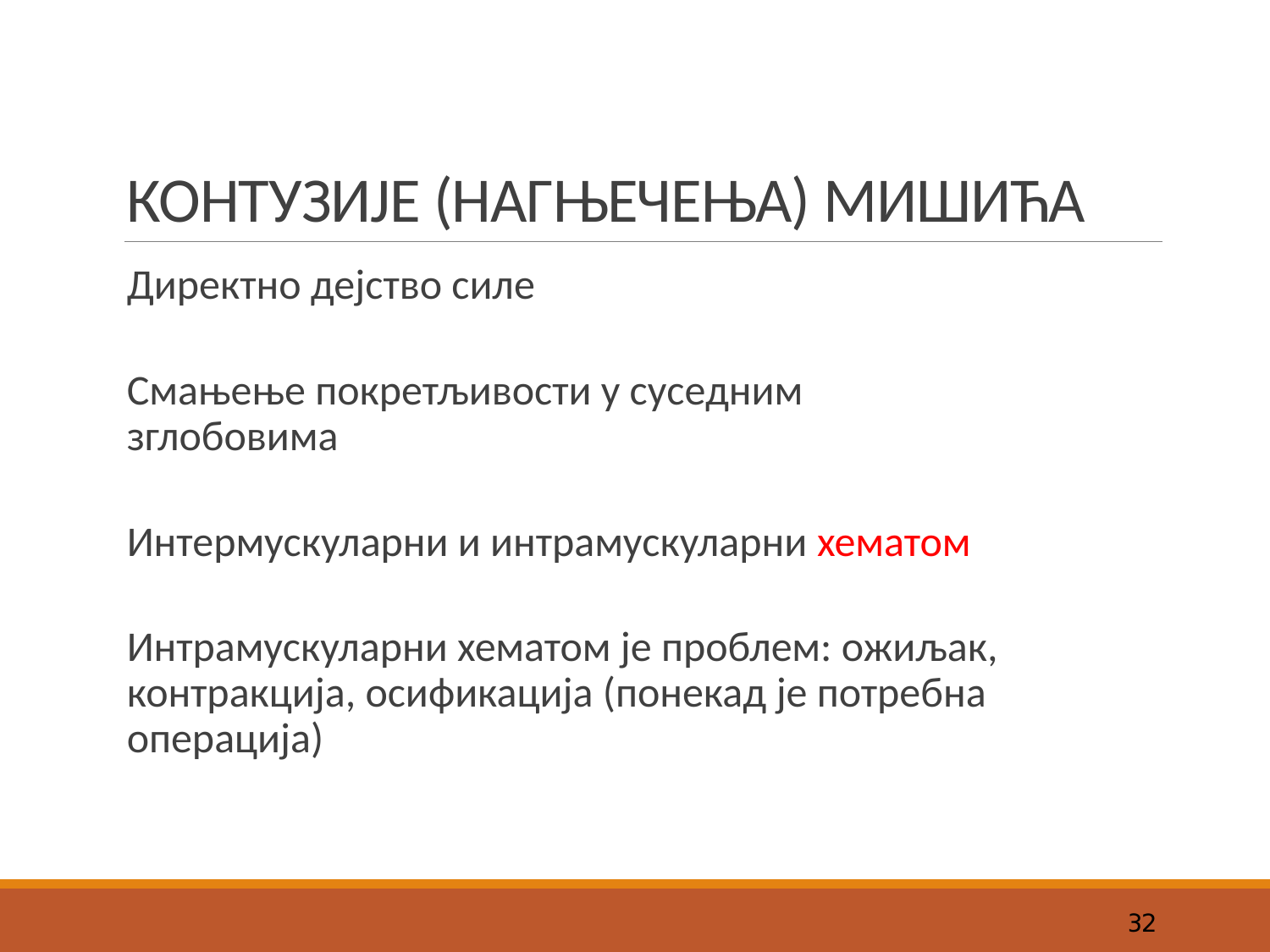

# КОНТУЗИЈЕ (НАГЊЕЧЕЊА) МИШИЋА
Директно дејство силе

Смањење покретљивости у суседним
зглобовима

Интермускуларни и интрамускуларни хематом

Интрамускуларни хематом је проблем: ожиљак,
контракција, осификација (понекад је потребна операција)
32